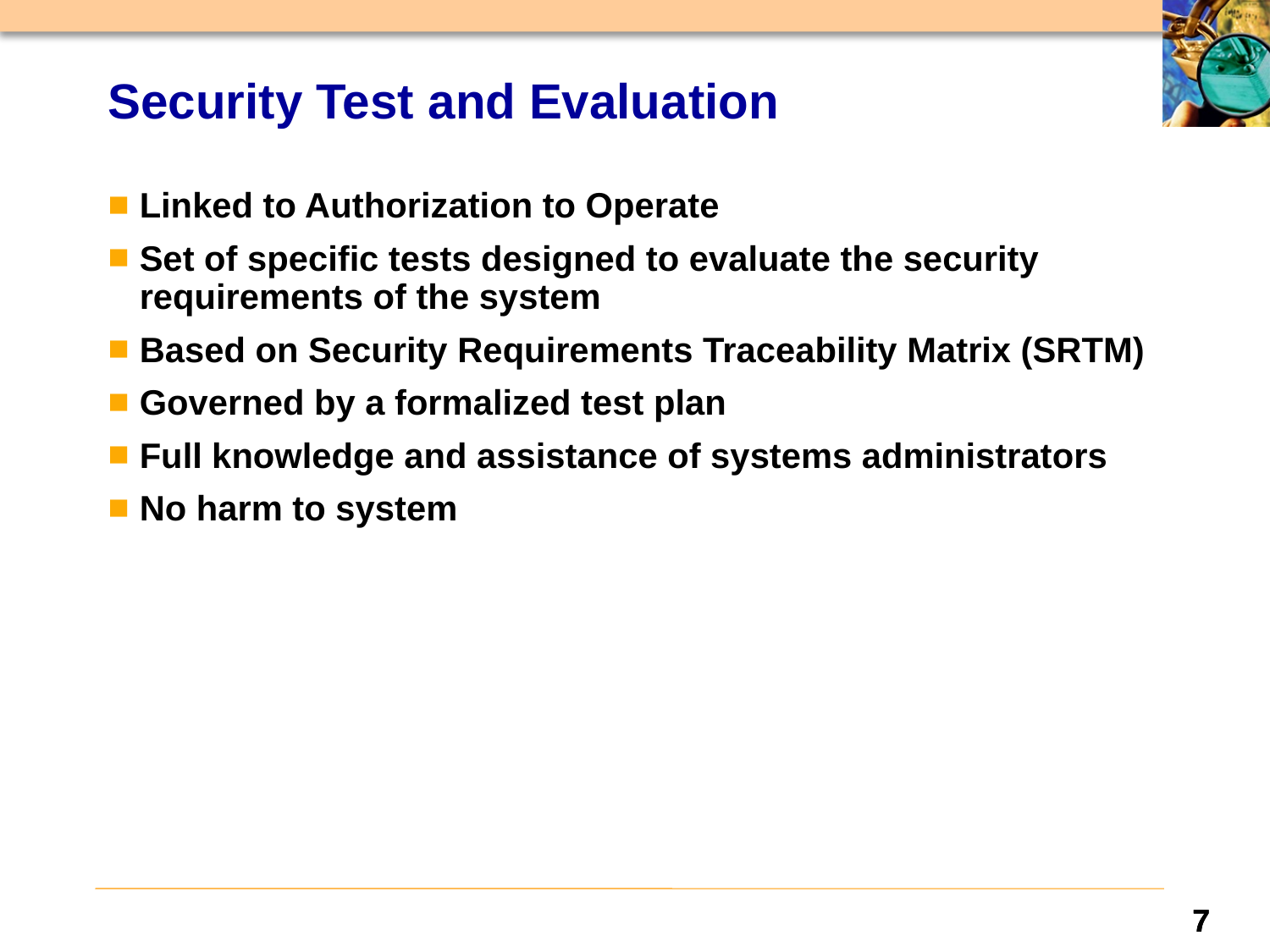

# Security Test and Evaluation
Linked to Authorization to Operate
Set of specific tests designed to evaluate the security requirements of the system
Based on Security Requirements Traceability Matrix (SRTM)
Governed by a formalized test plan
Full knowledge and assistance of systems administrators
No harm to system
7